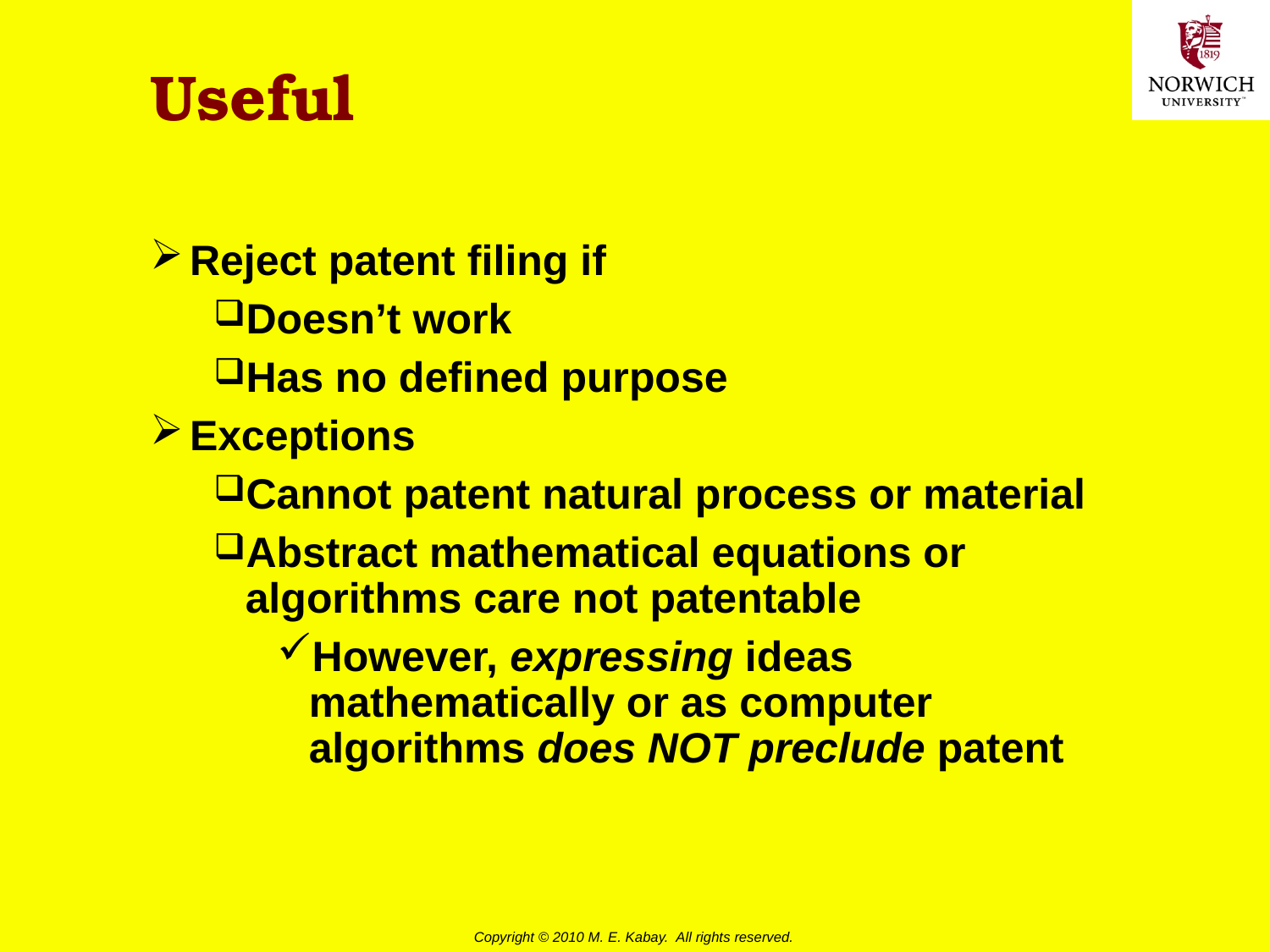

# Useful
Reject patent filing if
Doesn’t work
Has no defined purpose
Exceptions
Cannot patent natural process or material
Abstract mathematical equations or algorithms care not patentable
However, expressing ideas mathematically or as computer algorithms does NOT preclude patent